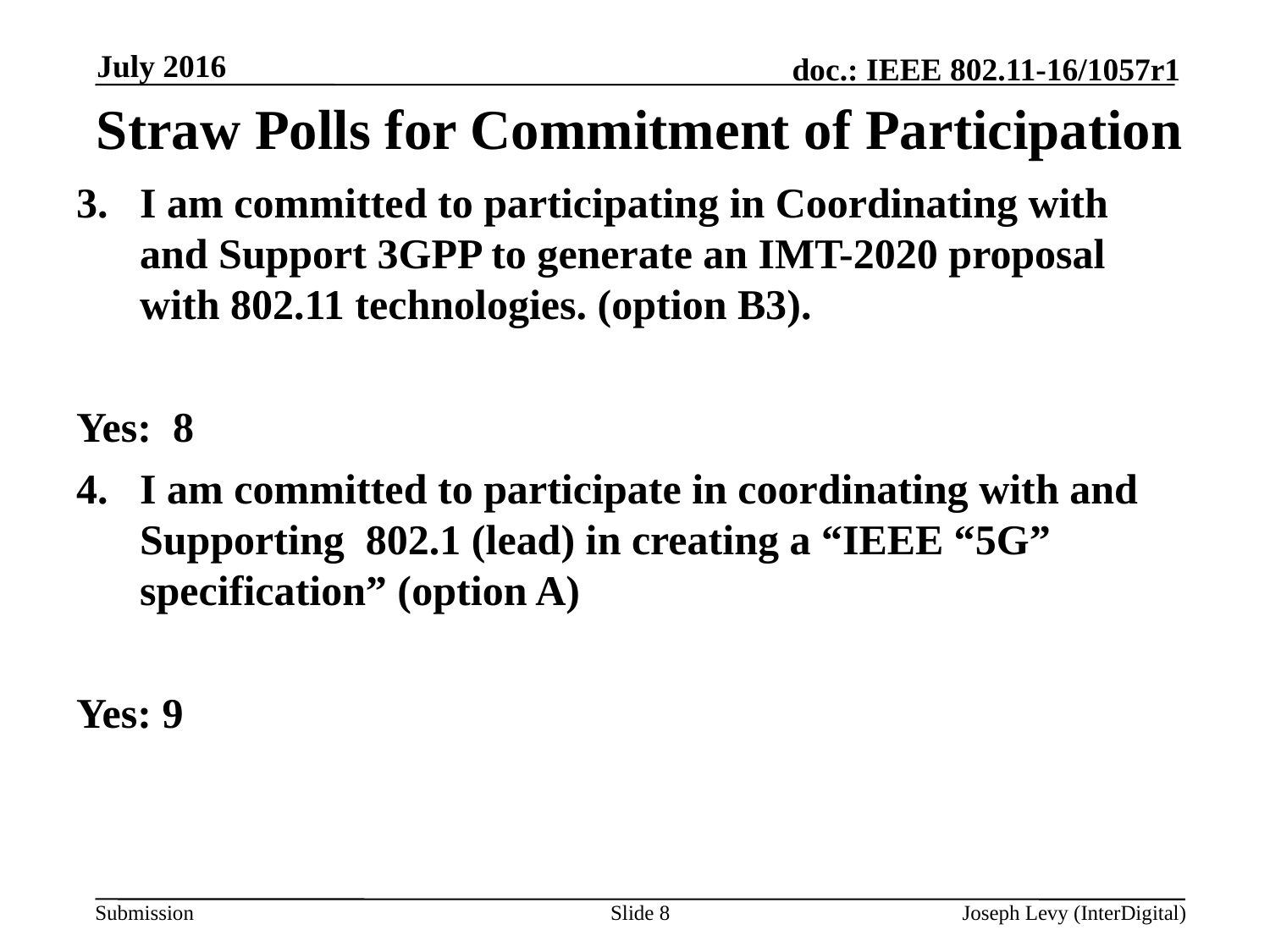

July 2016
# Straw Polls for Commitment of Participation
I am committed to participating in Coordinating with and Support 3GPP to generate an IMT-2020 proposal with 802.11 technologies. (option B3).

Yes:  8
I am committed to participate in coordinating with and Supporting  802.1 (lead) in creating a “IEEE “5G” specification” (option A)

Yes: 9

Slide 8
Joseph Levy (InterDigital)